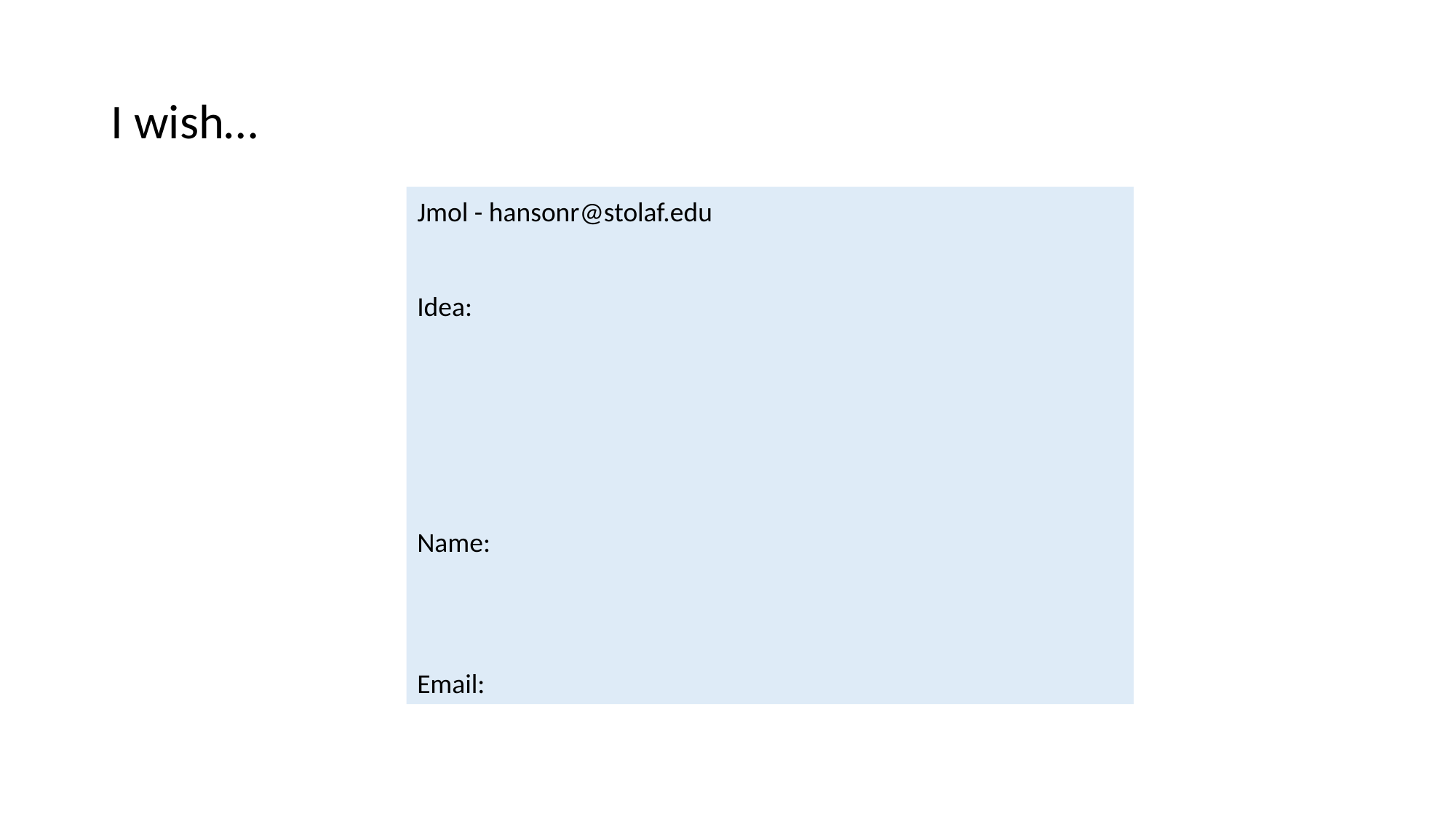

# I wish…
Jmol - hansonr@stolaf.edu

Idea:

Name:

Email: